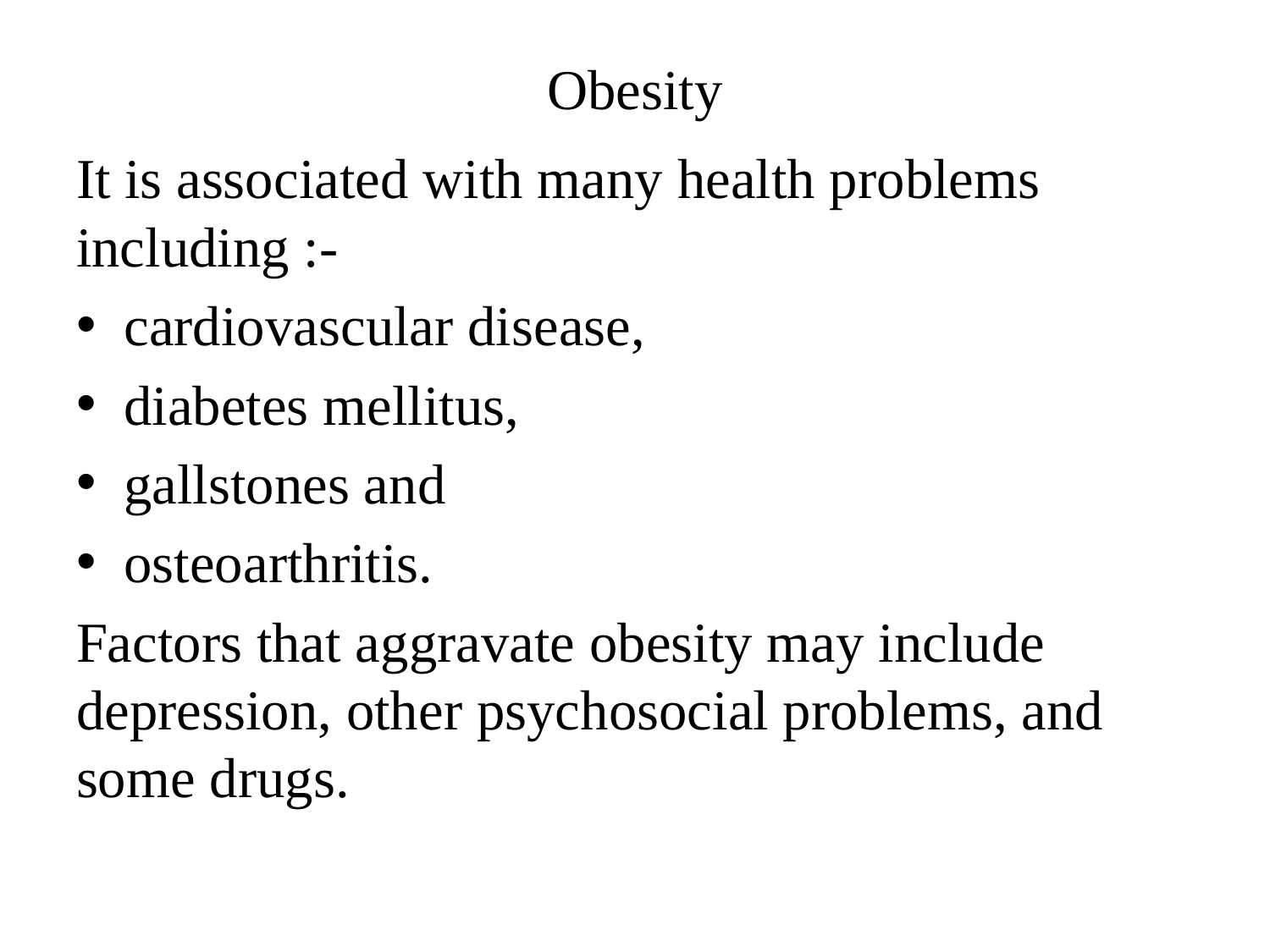

# Obesity
It is associated with many health problems including :-
cardiovascular disease,
diabetes mellitus,
gallstones and
osteoarthritis.
Factors that aggravate obesity may include depression, other psychosocial problems, and some drugs.